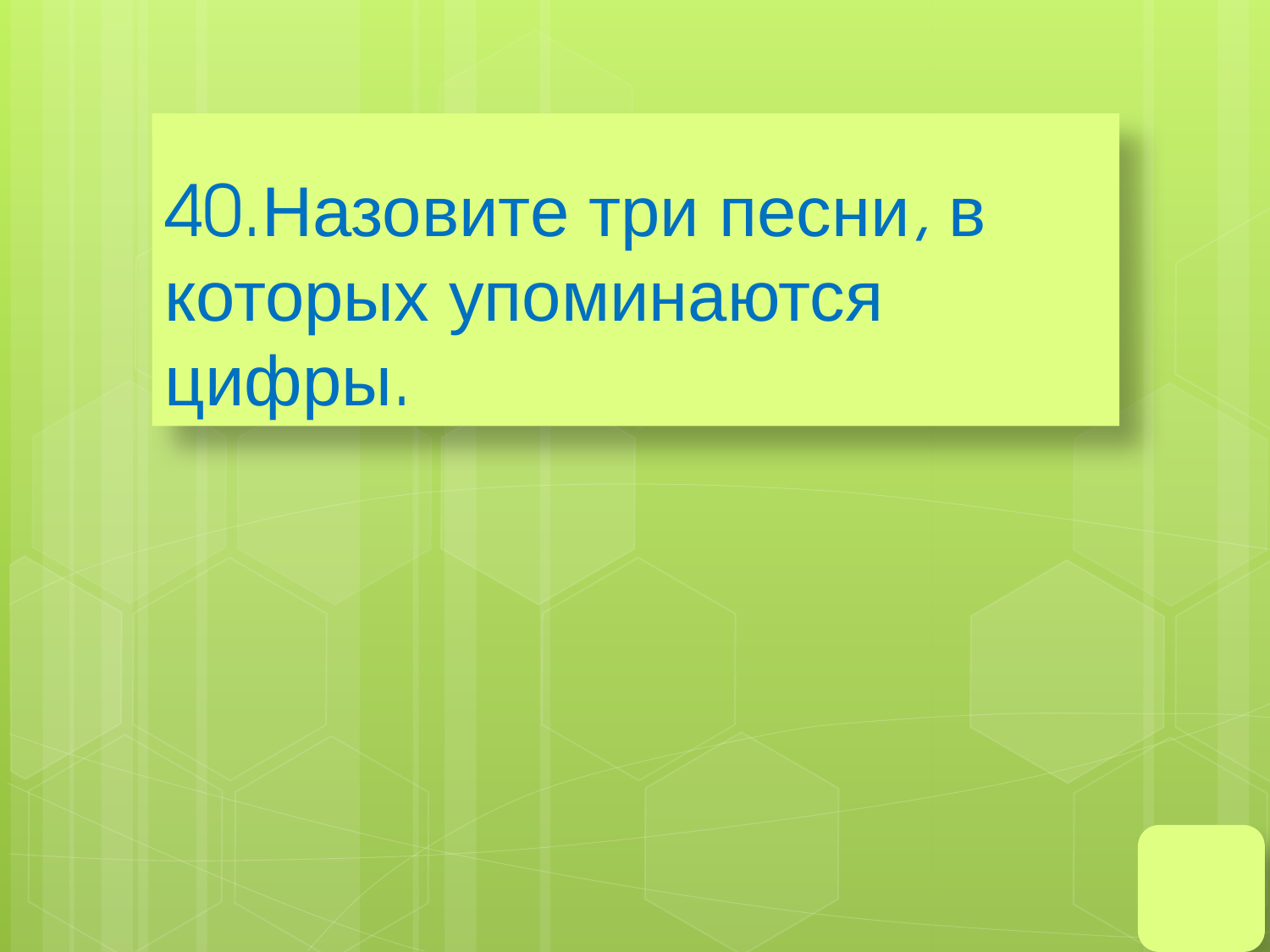

# 40.Назовите три песни, в которых упоминаются цифры.